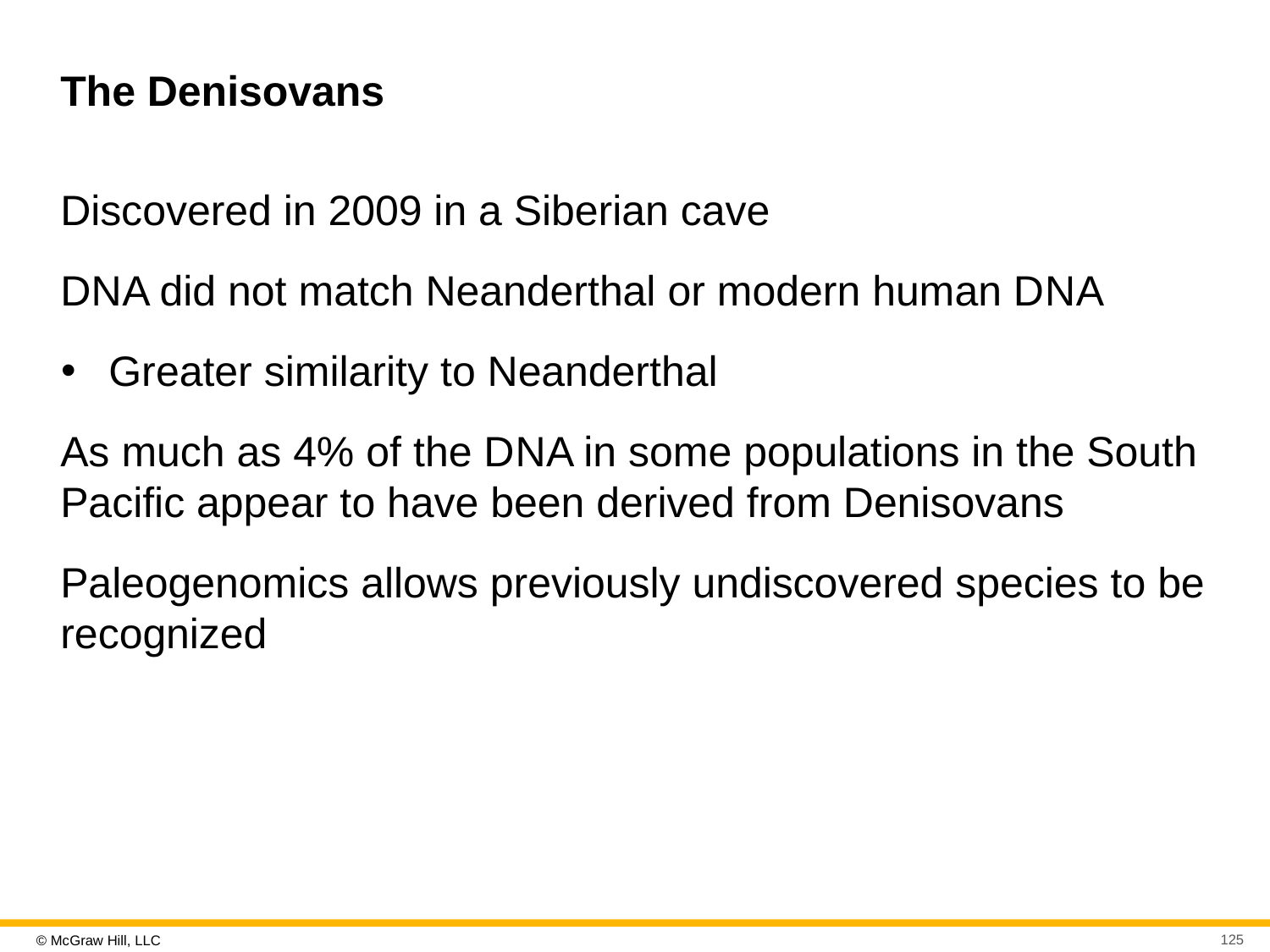

# The Denisovans
Discovered in 2009 in a Siberian cave
D N A did not match Neanderthal or modern human D N A
Greater similarity to Neanderthal
As much as 4% of the D N A in some populations in the South Pacific appear to have been derived from Denisovans
Paleogenomics allows previously undiscovered species to be recognized
125